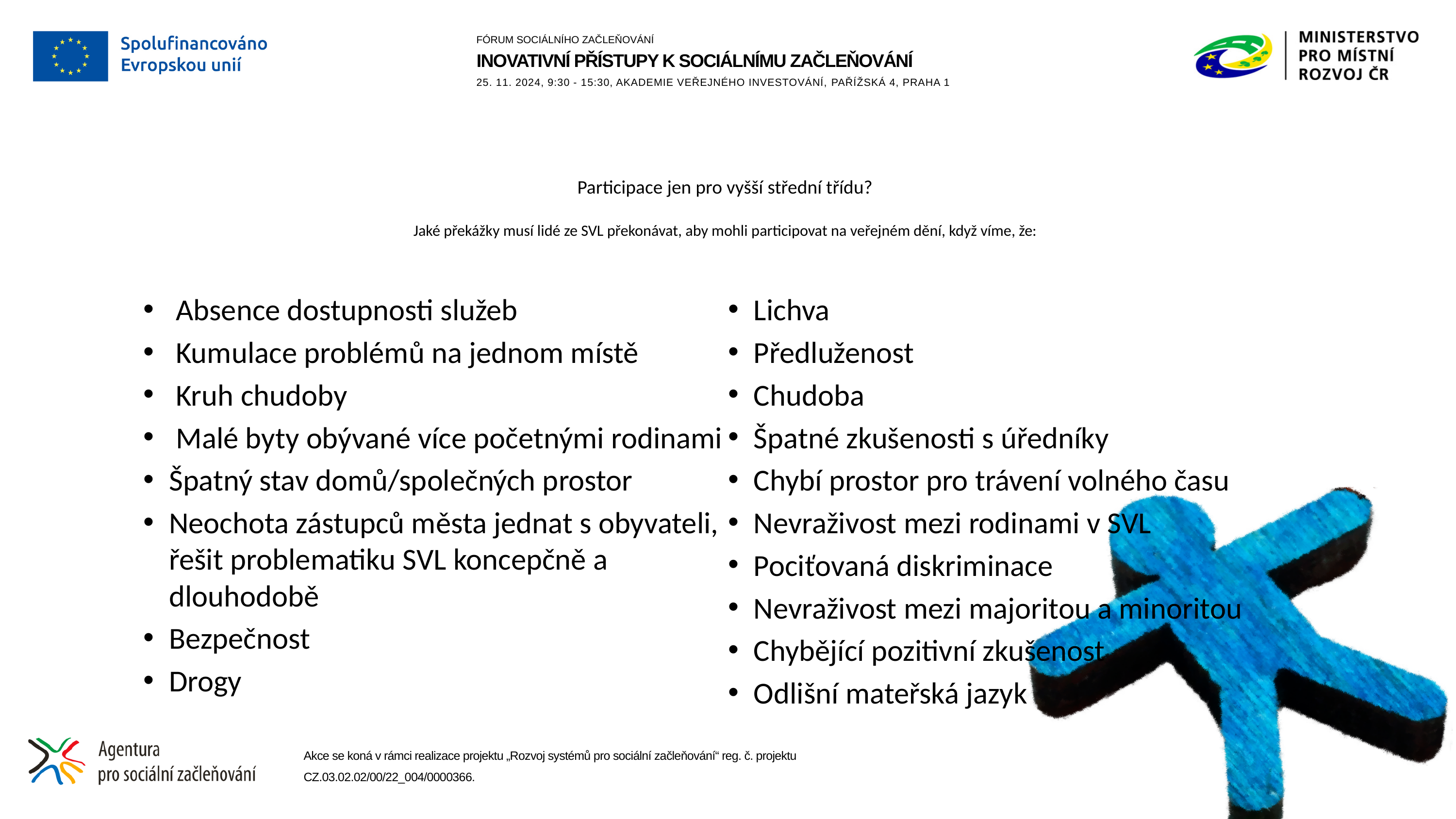

# Participace jen pro vyšší střední třídu? Jaké překážky musí lidé ze SVL překonávat, aby mohli participovat na veřejném dění, když víme, že:
 Absence dostupnosti služeb
 Kumulace problémů na jednom místě
 Kruh chudoby
 Malé byty obývané více početnými rodinami
Špatný stav domů/společných prostor
Neochota zástupců města jednat s obyvateli, řešit problematiku SVL koncepčně a dlouhodobě
Bezpečnost
Drogy
Lichva
Předluženost
Chudoba
Špatné zkušenosti s úředníky
Chybí prostor pro trávení volného času
Nevraživost mezi rodinami v SVL
Pociťovaná diskriminace
Nevraživost mezi majoritou a minoritou
Chybějící pozitivní zkušenost
Odlišní mateřská jazyk